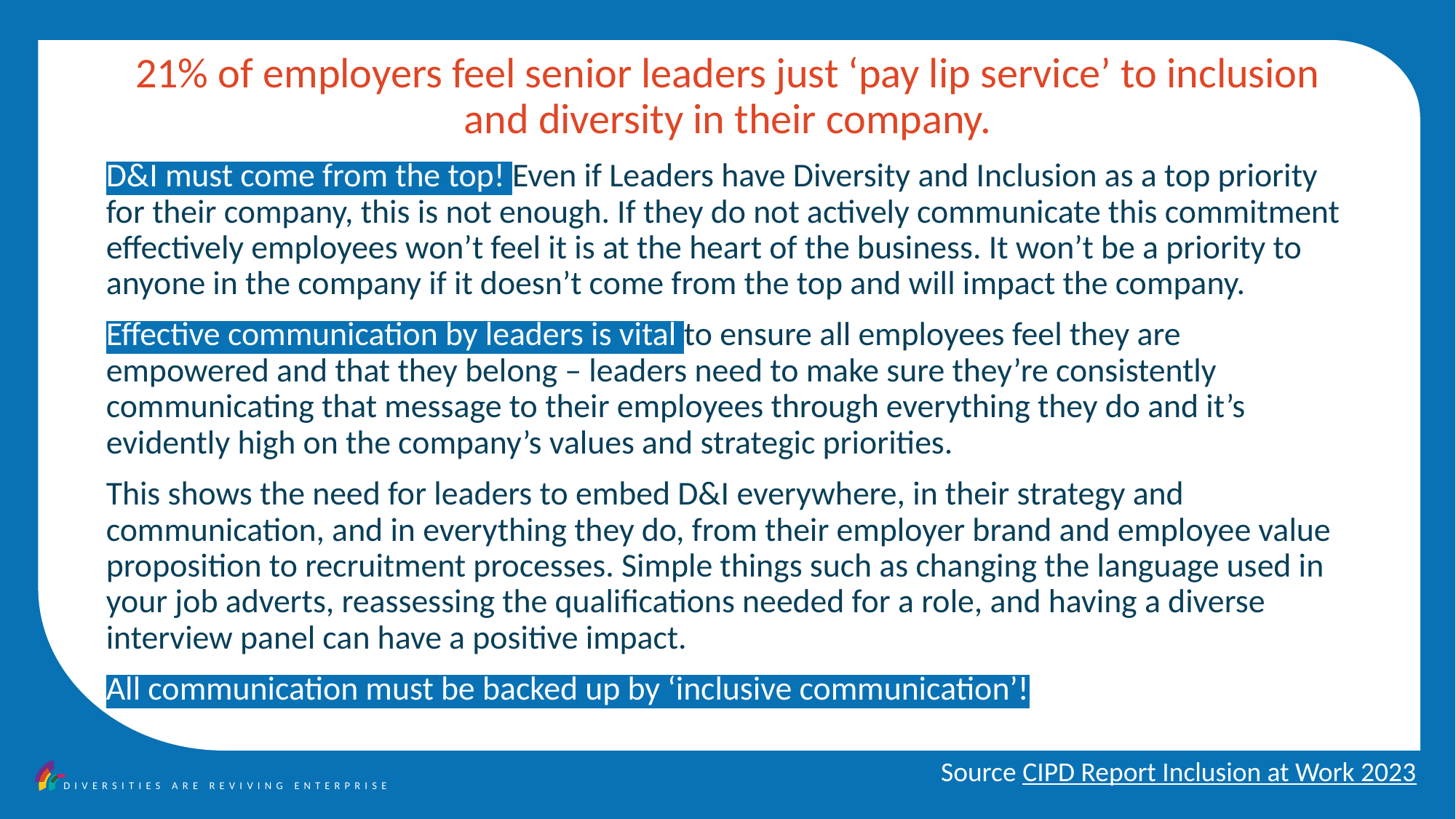

21% of employers feel senior leaders just ‘pay lip service’ to inclusion and diversity in their company.
D&I must come from the top! Even if Leaders have Diversity and Inclusion as a top priority for their company, this is not enough. If they do not actively communicate this commitment effectively employees won’t feel it is at the heart of the business. It won’t be a priority to anyone in the company if it doesn’t come from the top and will impact the company.
Effective communication by leaders is vital to ensure all employees feel they are empowered and that they belong – leaders need to make sure they’re consistently communicating that message to their employees through everything they do and it’s evidently high on the company’s values and strategic priorities.
This shows the need for leaders to embed D&I everywhere, in their strategy and communication, and in everything they do, from their employer brand and employee value proposition to recruitment processes. Simple things such as changing the language used in your job adverts, reassessing the qualifications needed for a role, and having a diverse interview panel can have a positive impact.
All communication must be backed up by ‘inclusive communication’!

Source CIPD Report Inclusion at Work 2023